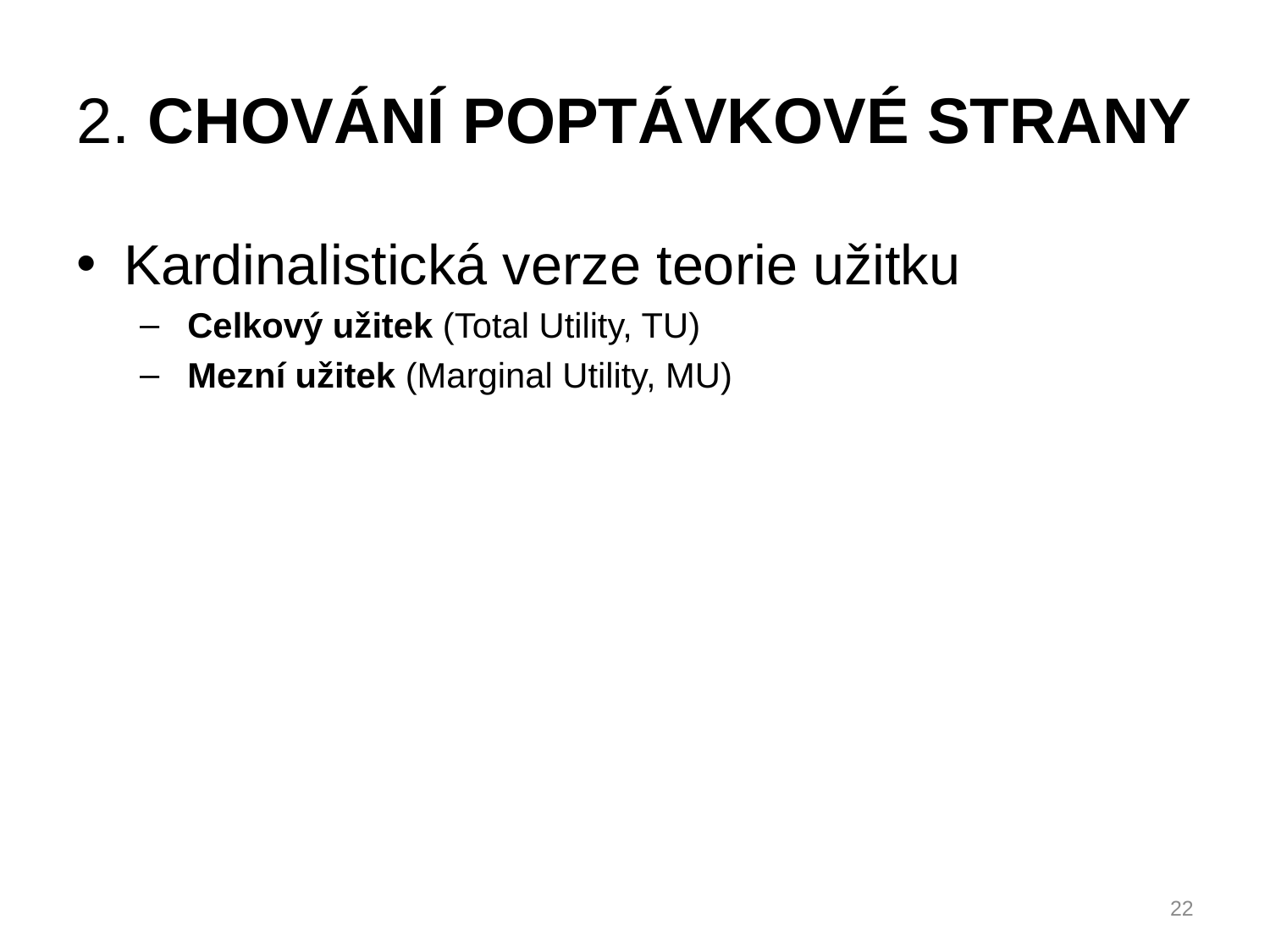

# 2. chování poptávkové strany
Kardinalistická verze teorie užitku
Celkový užitek (Total Utility, TU)
Mezní užitek (Marginal Utility, MU)
22